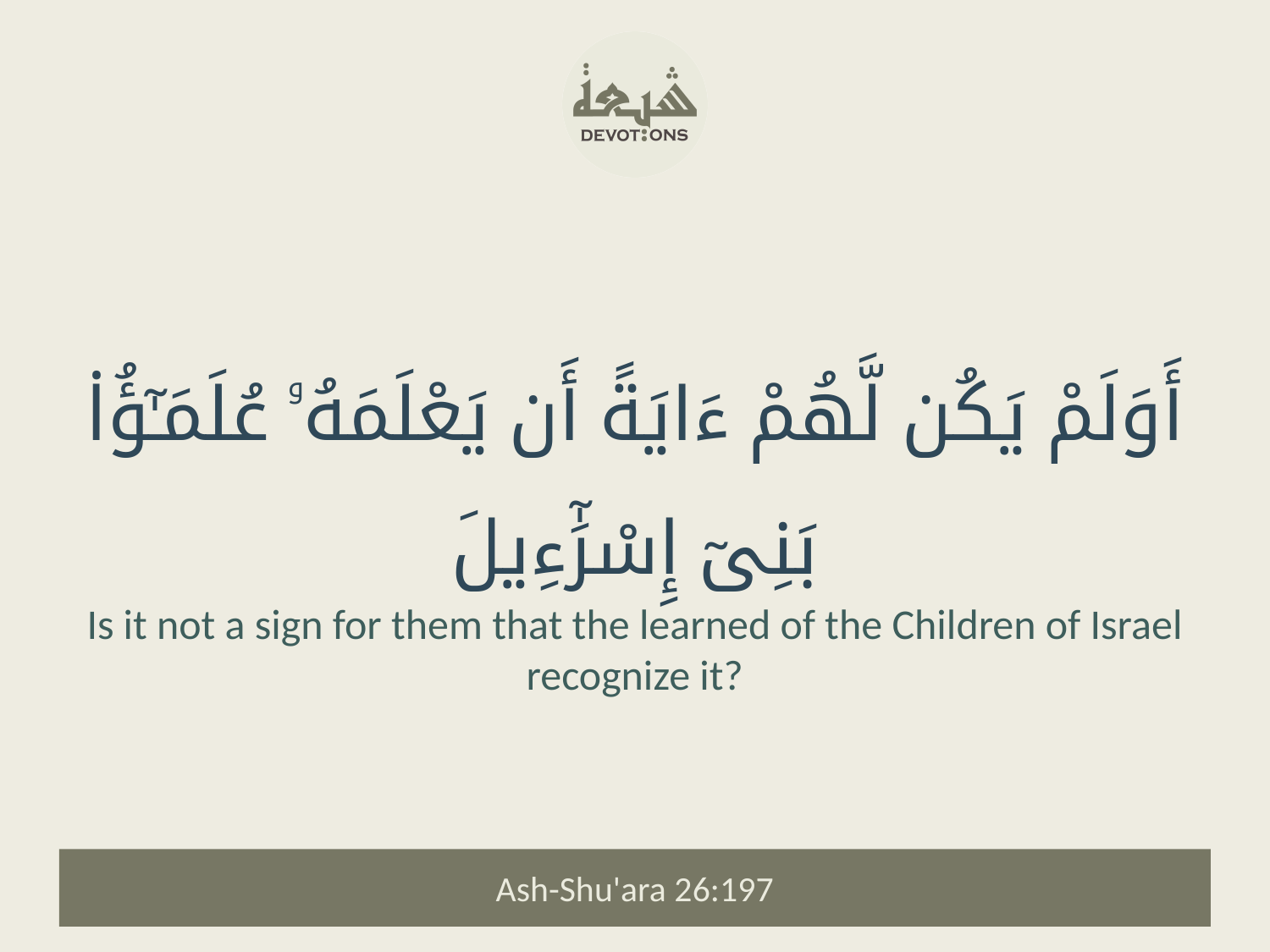

أَوَلَمْ يَكُن لَّهُمْ ءَايَةً أَن يَعْلَمَهُۥ عُلَمَـٰٓؤُا۟ بَنِىٓ إِسْرَٰٓءِيلَ
Is it not a sign for them that the learned of the Children of Israel recognize it?
Ash-Shu'ara 26:197